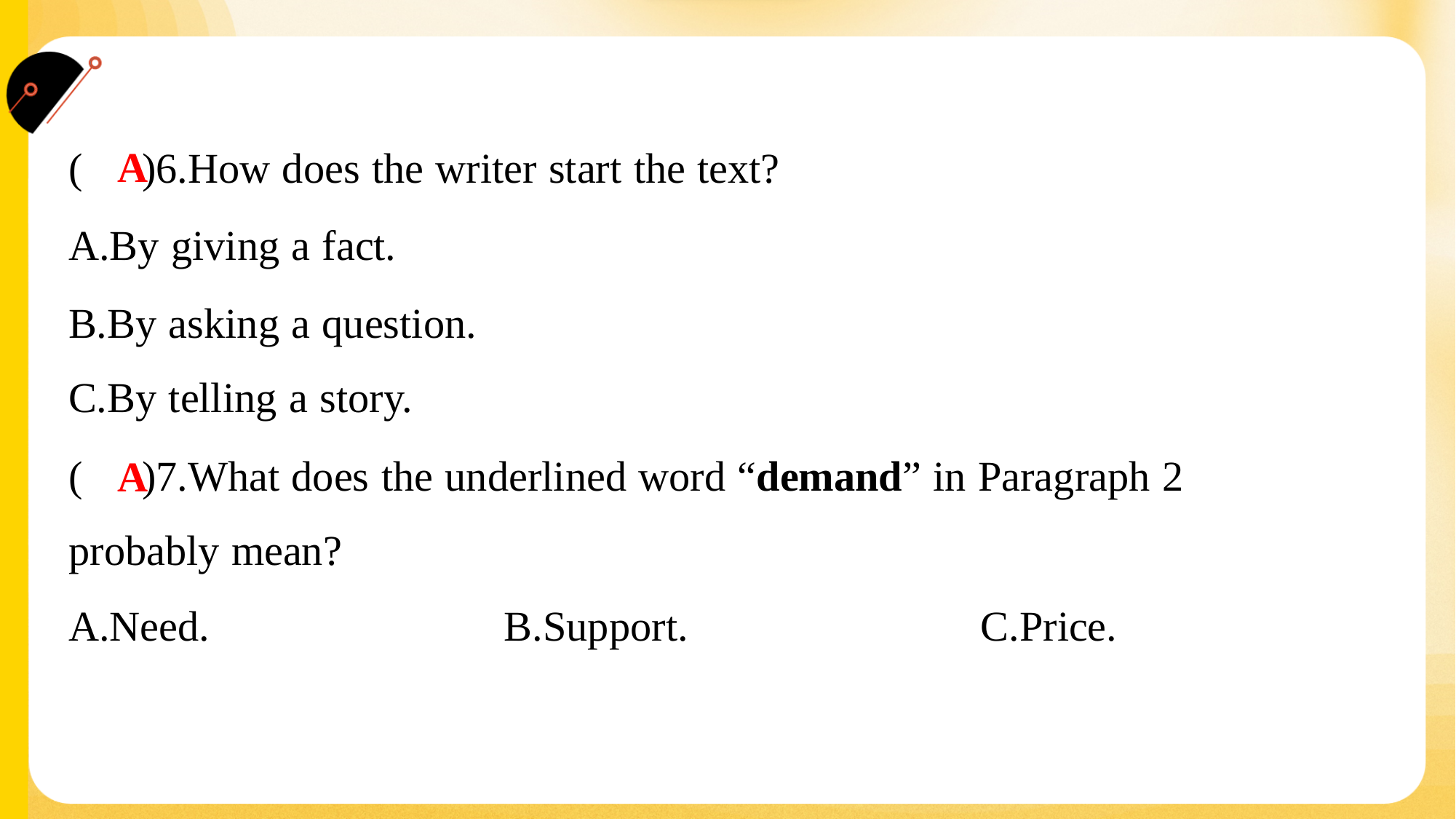

A
(     )6.How does the writer start the text?
A.By giving a fact.
B.By asking a question.
C.By telling a story.
(     )7.What does the underlined word “demand” in Paragraph 2
probably mean?
A
A.Need.	B.Support.	C.Price.